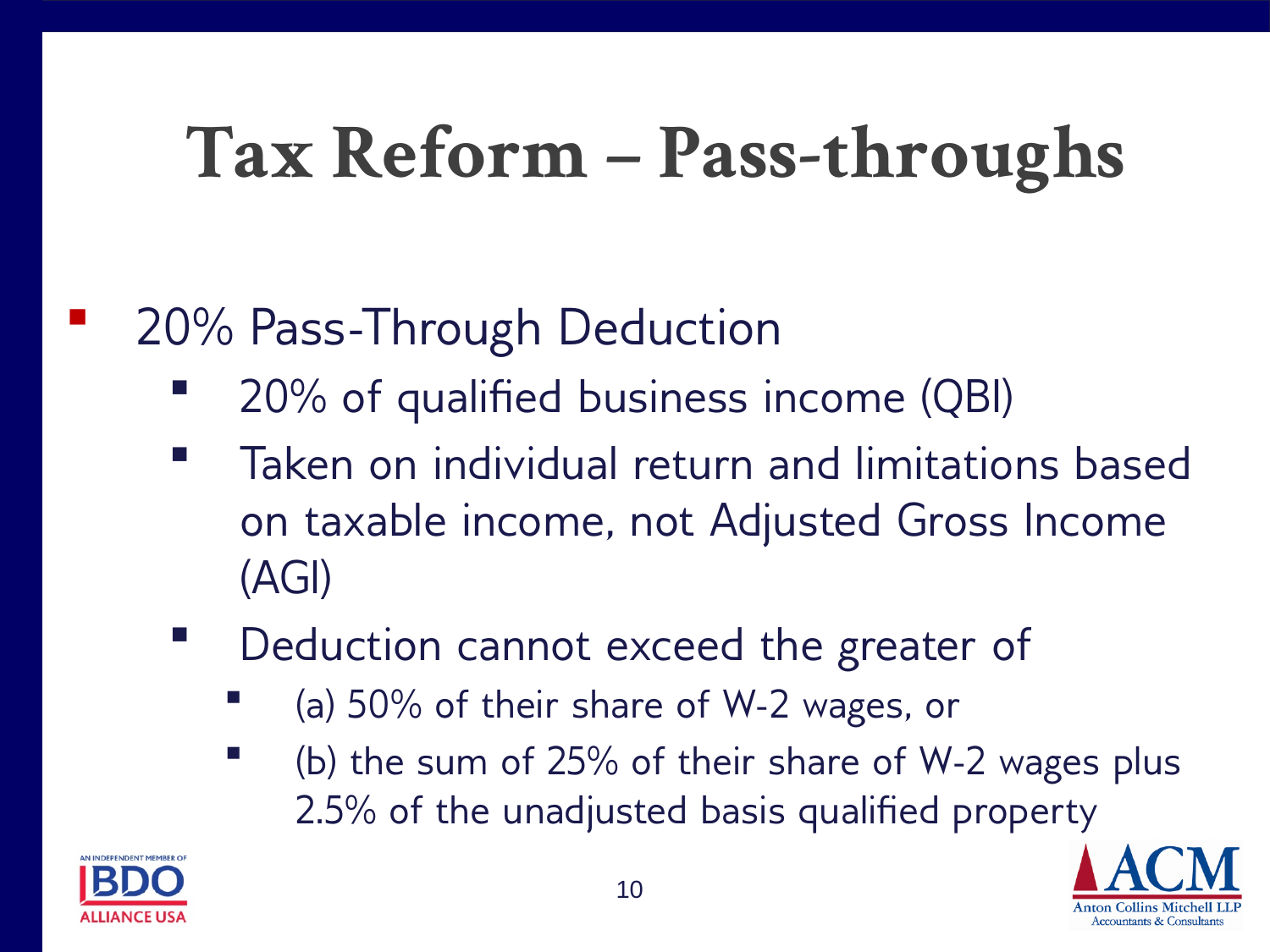

# Tax Reform – Pass-throughs
20% Pass-Through Deduction
20% of qualified business income (QBI)
Taken on individual return and limitations based on taxable income, not Adjusted Gross Income (AGI)
Deduction cannot exceed the greater of
(a) 50% of their share of W-2 wages, or
(b) the sum of 25% of their share of W-2 wages plus 2.5% of the unadjusted basis qualified property
10